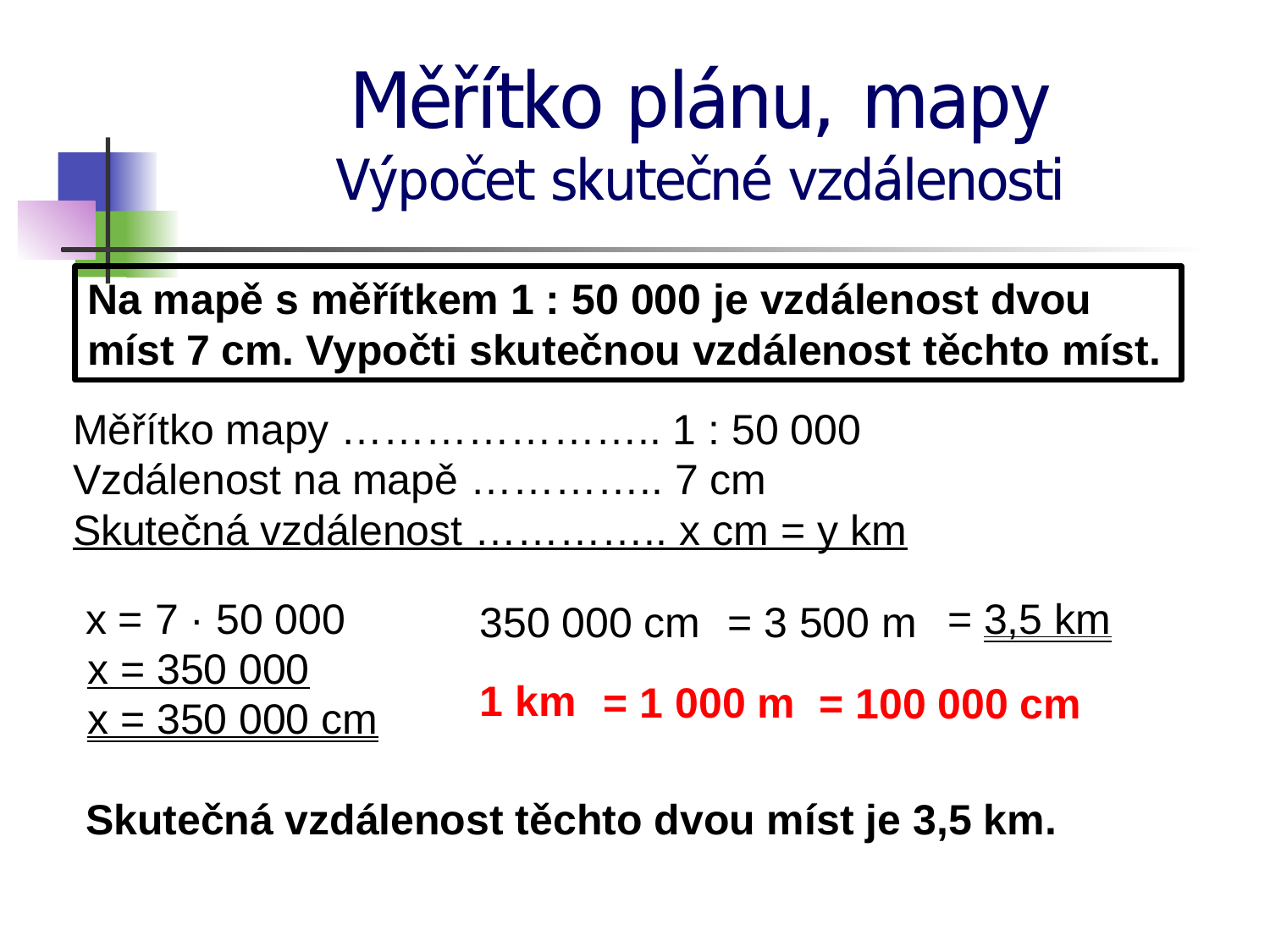

# Měřítko plánu, mapy Výpočet skutečné vzdálenosti
Na mapě s měřítkem 1 : 50 000 je vzdálenost dvou míst 7 cm. Vypočti skutečnou vzdálenost těchto míst.
Měřítko mapy ………………….. 1 : 50 000
Vzdálenost na mapě ………….. 7 cm
Skutečná vzdálenost ………….. x cm = y km
= 3,5 km
x = 7 · 50 000
350 000 cm
= 3 500 m
x = 350 000
1 km
= 1 000 m
= 100 000 cm
x = 350 000 cm
Skutečná vzdálenost těchto dvou míst je 3,5 km.